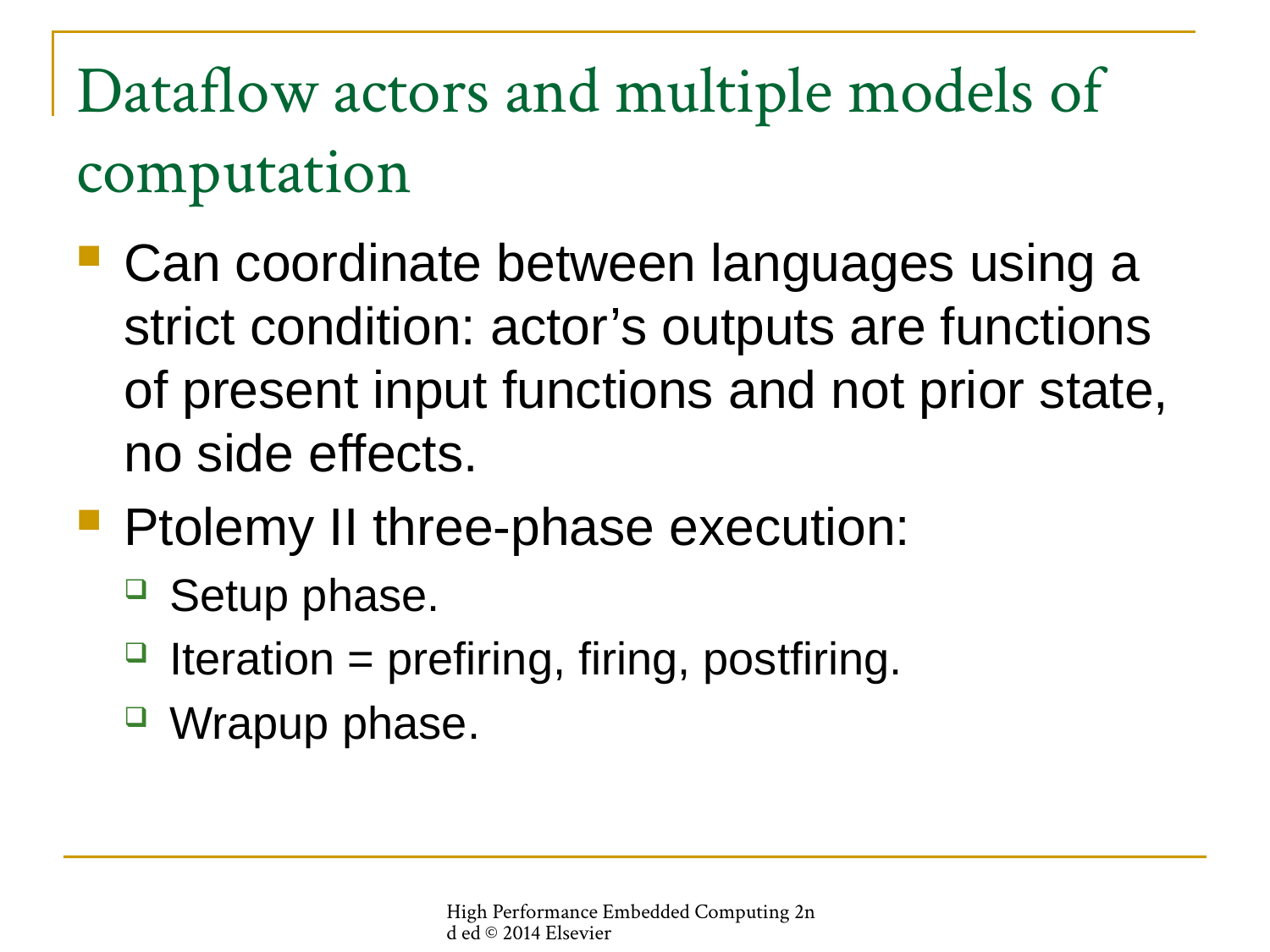

# Dataflow actors and multiple models of computation
Can coordinate between languages using a strict condition: actor’s outputs are functions of present input functions and not prior state, no side effects.
Ptolemy II three-phase execution:
Setup phase.
Iteration = prefiring, firing, postfiring.
Wrapup phase.
High Performance Embedded Computing 2nd ed © 2014 Elsevier